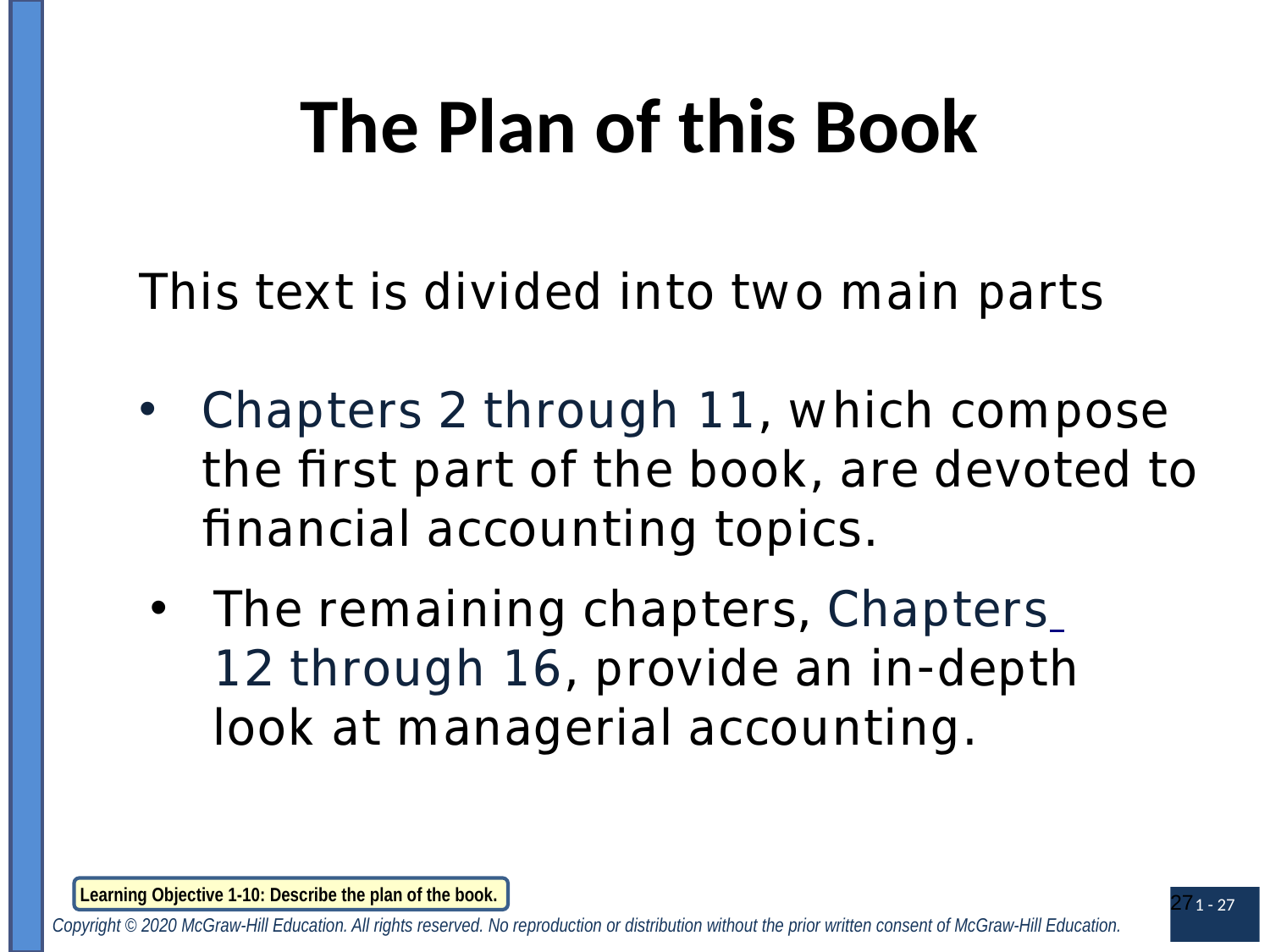

# The Plan of this Book
This text is divided into two main parts

Chapters 2 through 11, which compose the first part of the book, are devoted to financial accounting topics.

The remaining chapters, Chapters 12 through 16, provide an in-depth look at managerial accounting.
 Learning Objective 1-10: Describe the plan of the book.
27